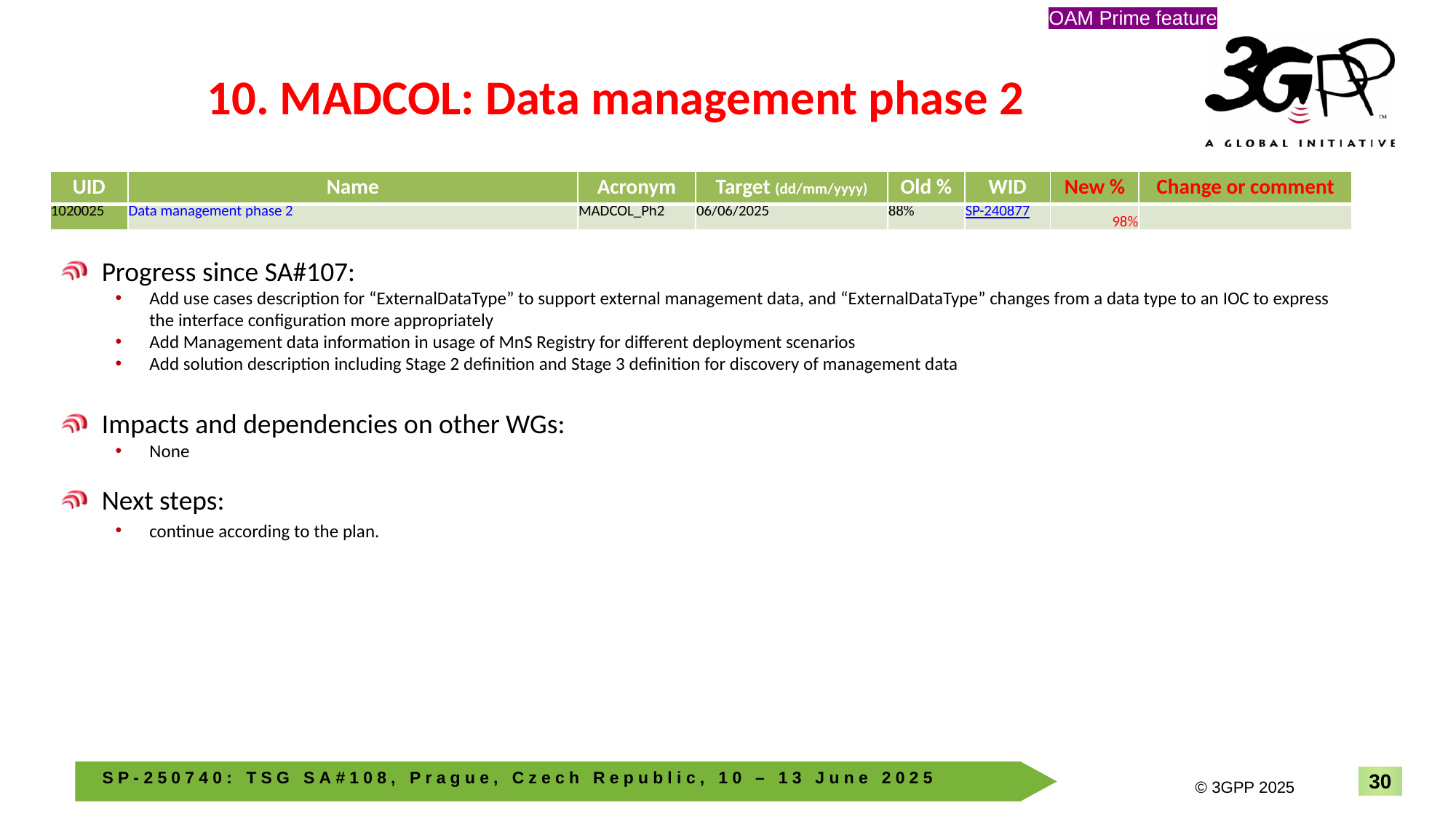

OAM Prime feature
# 10. MADCOL: Data management phase 2
| UID | Name | Acronym | Target (dd/mm/yyyy) | Old % | WID | New % | Change or comment |
| --- | --- | --- | --- | --- | --- | --- | --- |
| 1020025 | Data management phase 2 | MADCOL\_Ph2 | 06/06/2025 | 88% | SP-240877 | 98% |  |
Progress since SA#107:
Add use cases description for “ExternalDataType” to support external management data, and “ExternalDataType” changes from a data type to an IOC to express the interface configuration more appropriately
Add Management data information in usage of MnS Registry for different deployment scenarios
Add solution description including Stage 2 definition and Stage 3 definition for discovery of management data

Impacts and dependencies on other WGs:
None

Next steps:
continue according to the plan.